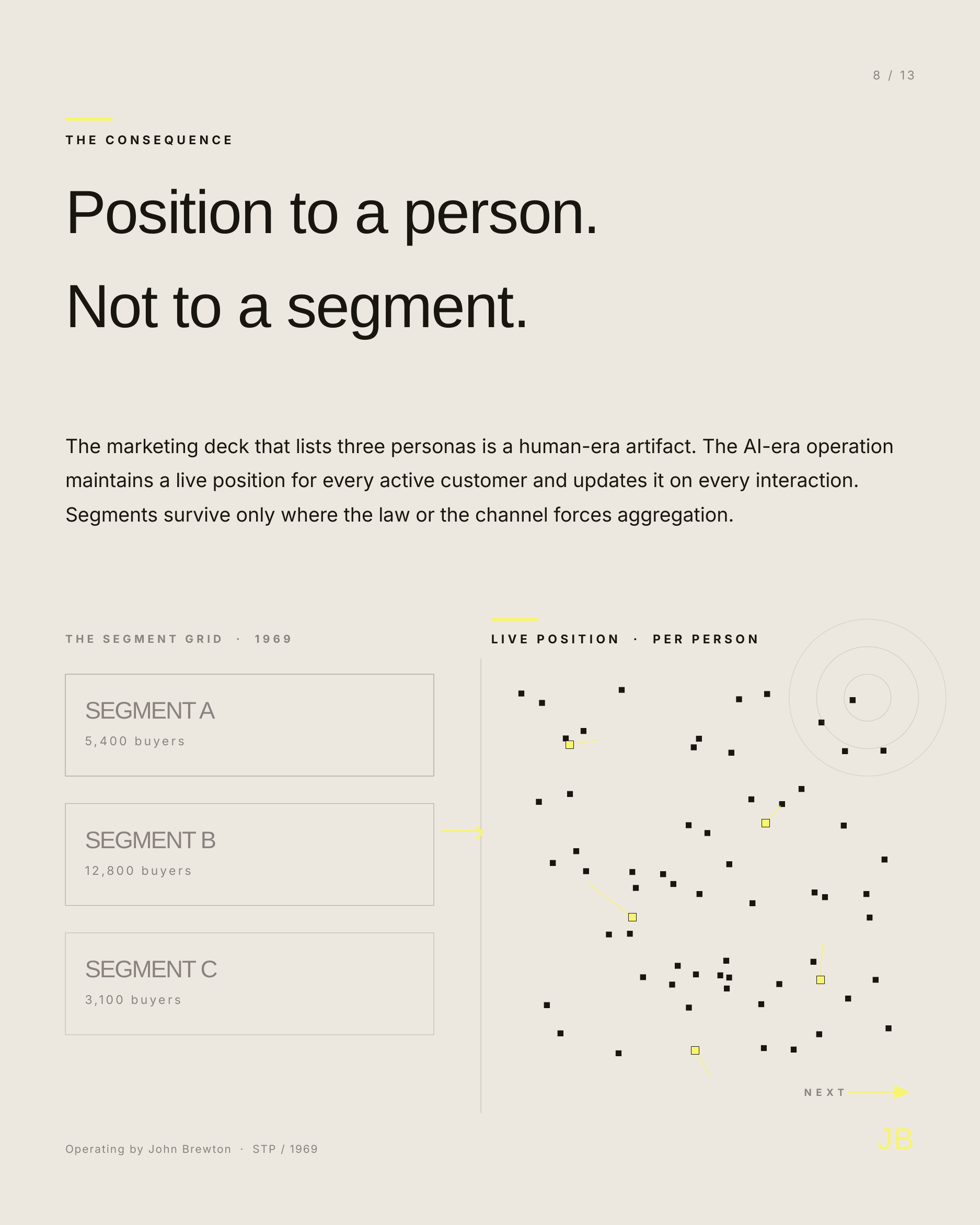

8 / 13

THE CONSEQUENCE
Position to a person.
Not to a segment.
The marketing deck that lists three personas is a human-era artifact. The AI-era operation maintains a live position for every active customer and updates it on every interaction. Segments survive only where the law or the channel forces aggregation.

THE SEGMENT GRID  ·  1969
LIVE POSITION  ·  PER PERSON

SEGMENT A

5,400 buyers

›

SEGMENT B

12,800 buyers

SEGMENT C

3,100 buyers

NEXT

JB
Operating by John Brewton  ·  STP / 1969